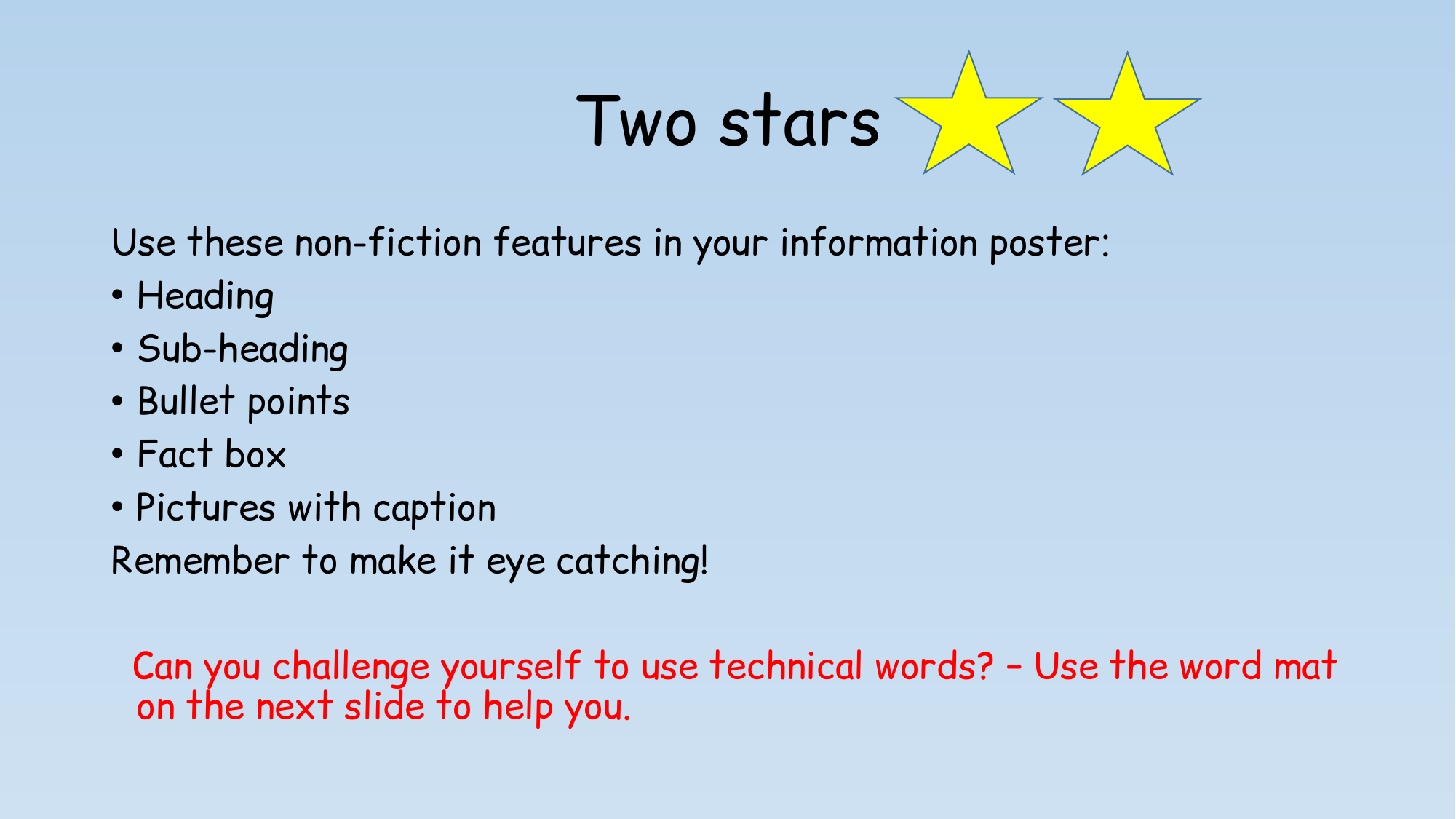

# Two stars

Use these non-fiction features in your information poster:
Heading
Sub-heading
Bullet points
Fact box
Pictures with caption
Remember to make it eye catching!

  Can you challenge yourself to use technical words? – Use the word mat on the next slide to help you.